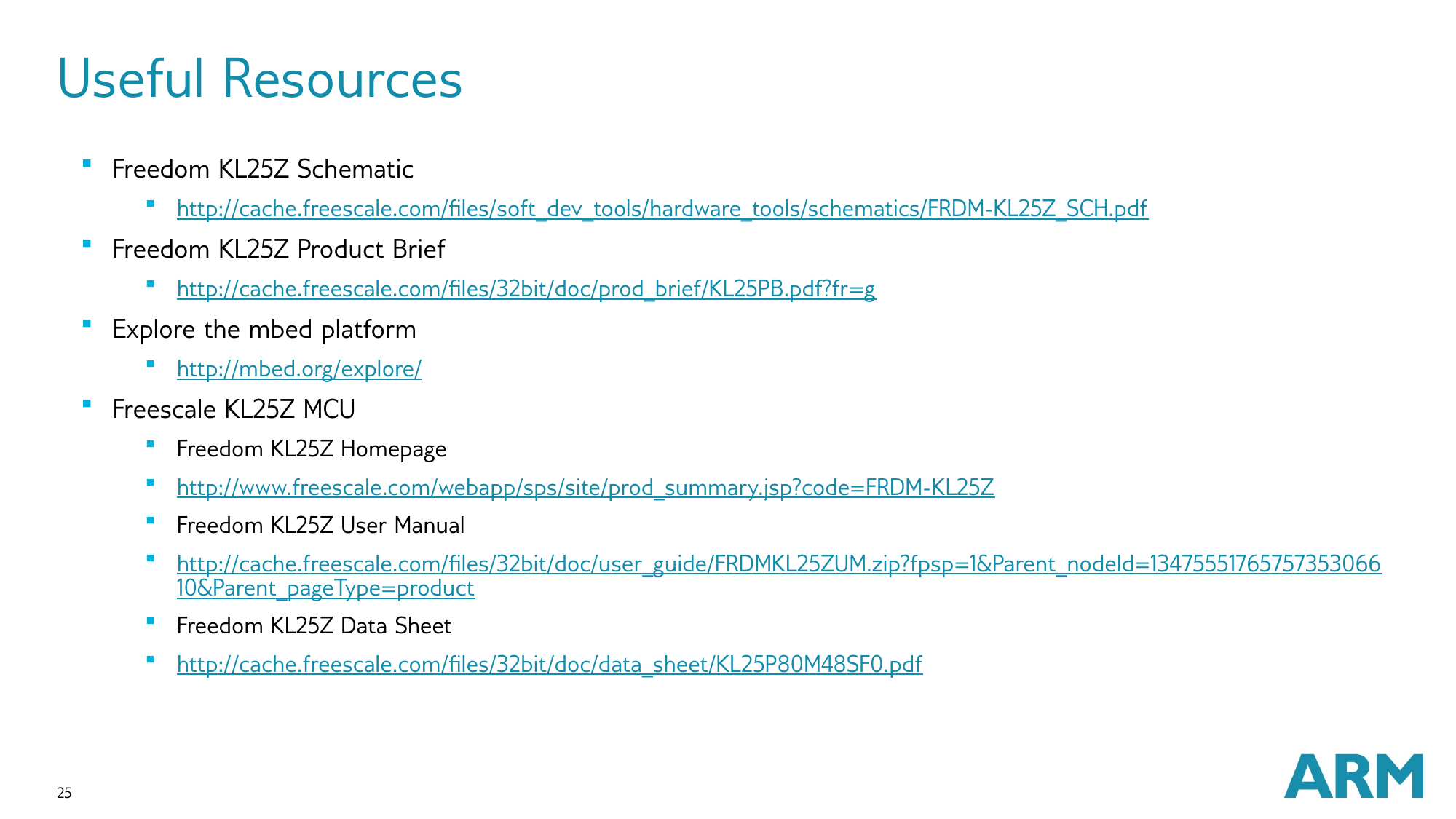

# Useful Resources
Freedom KL25Z Schematic
http://cache.freescale.com/files/soft_dev_tools/hardware_tools/schematics/FRDM-KL25Z_SCH.pdf
Freedom KL25Z Product Brief
http://cache.freescale.com/files/32bit/doc/prod_brief/KL25PB.pdf?fr=g
Explore the mbed platform
http://mbed.org/explore/
Freescale KL25Z MCU
Freedom KL25Z Homepage
http://www.freescale.com/webapp/sps/site/prod_summary.jsp?code=FRDM-KL25Z
Freedom KL25Z User Manual
http://cache.freescale.com/files/32bit/doc/user_guide/FRDMKL25ZUM.zip?fpsp=1&Parent_nodeId=1347555176575735306610&Parent_pageType=product
Freedom KL25Z Data Sheet
http://cache.freescale.com/files/32bit/doc/data_sheet/KL25P80M48SF0.pdf